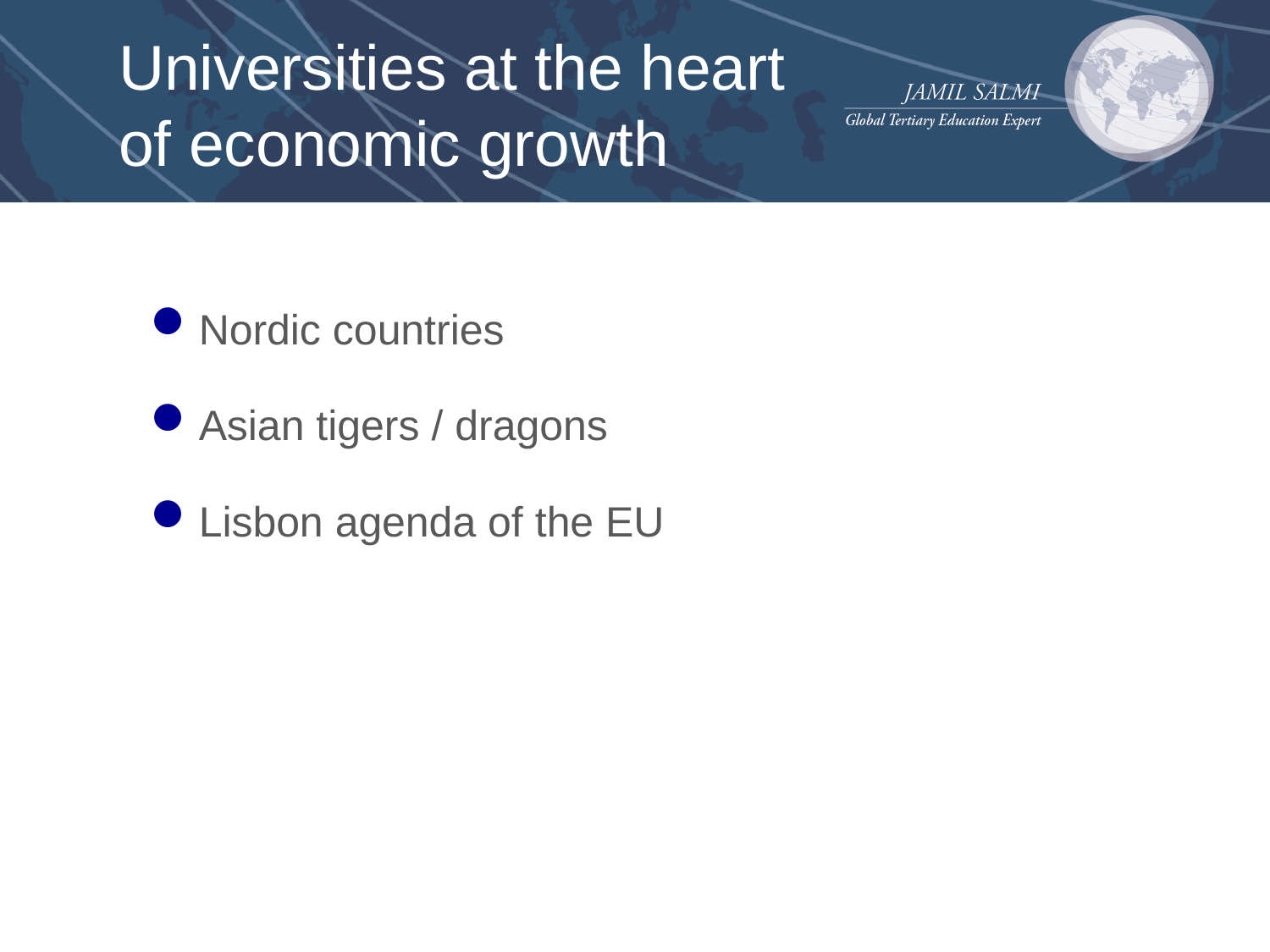

# Universities at the heart of economic growth
Nordic countries
Asian tigers / dragons
Lisbon agenda of the EU